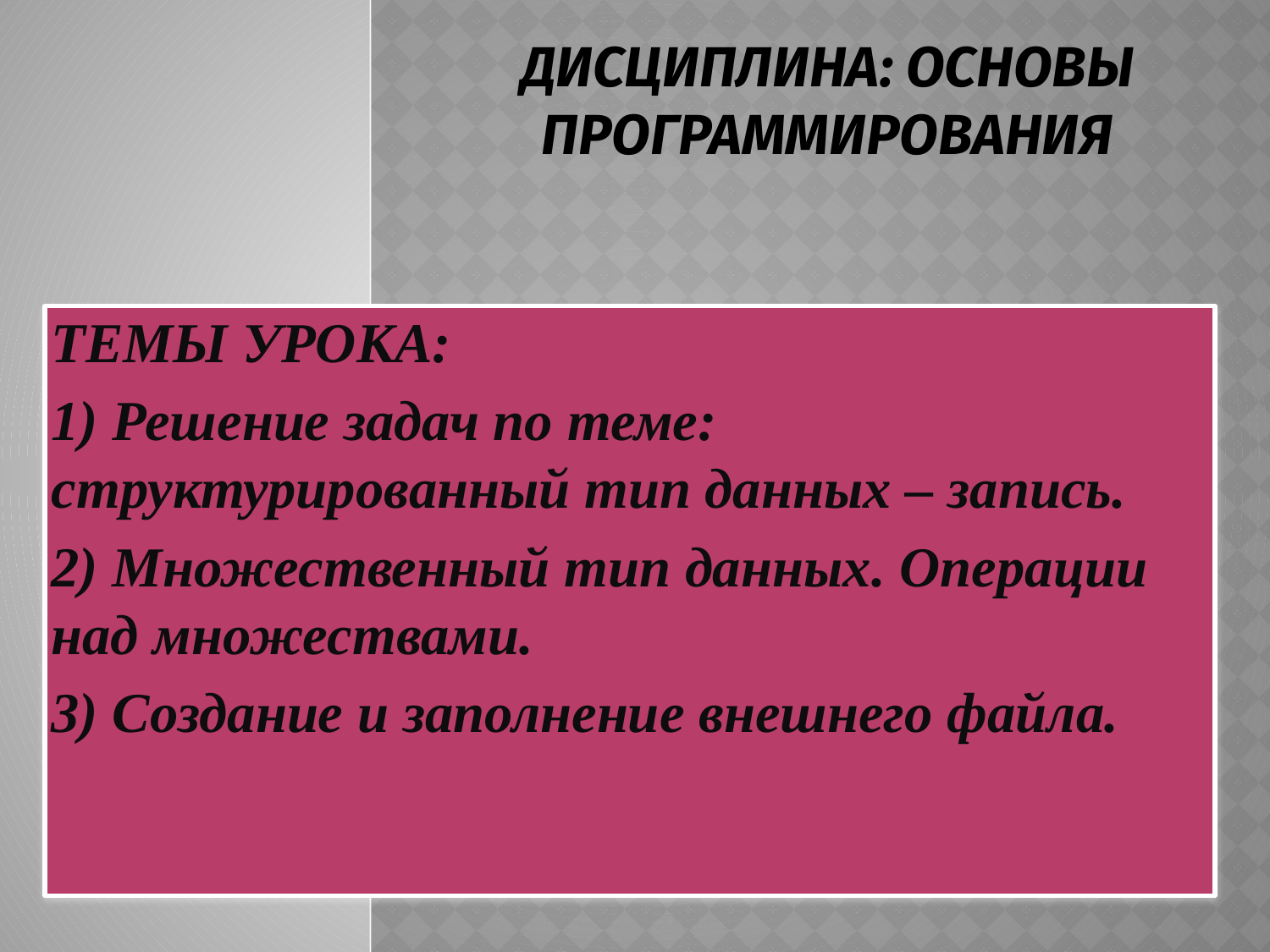

# Дисциплина: Основы программирования
ТЕМЫ УРОКА:
1) Решение задач по теме: структурированный тип данных – запись.
2) Множественный тип данных. Операции над множествами.
3) Создание и заполнение внешнего файла.